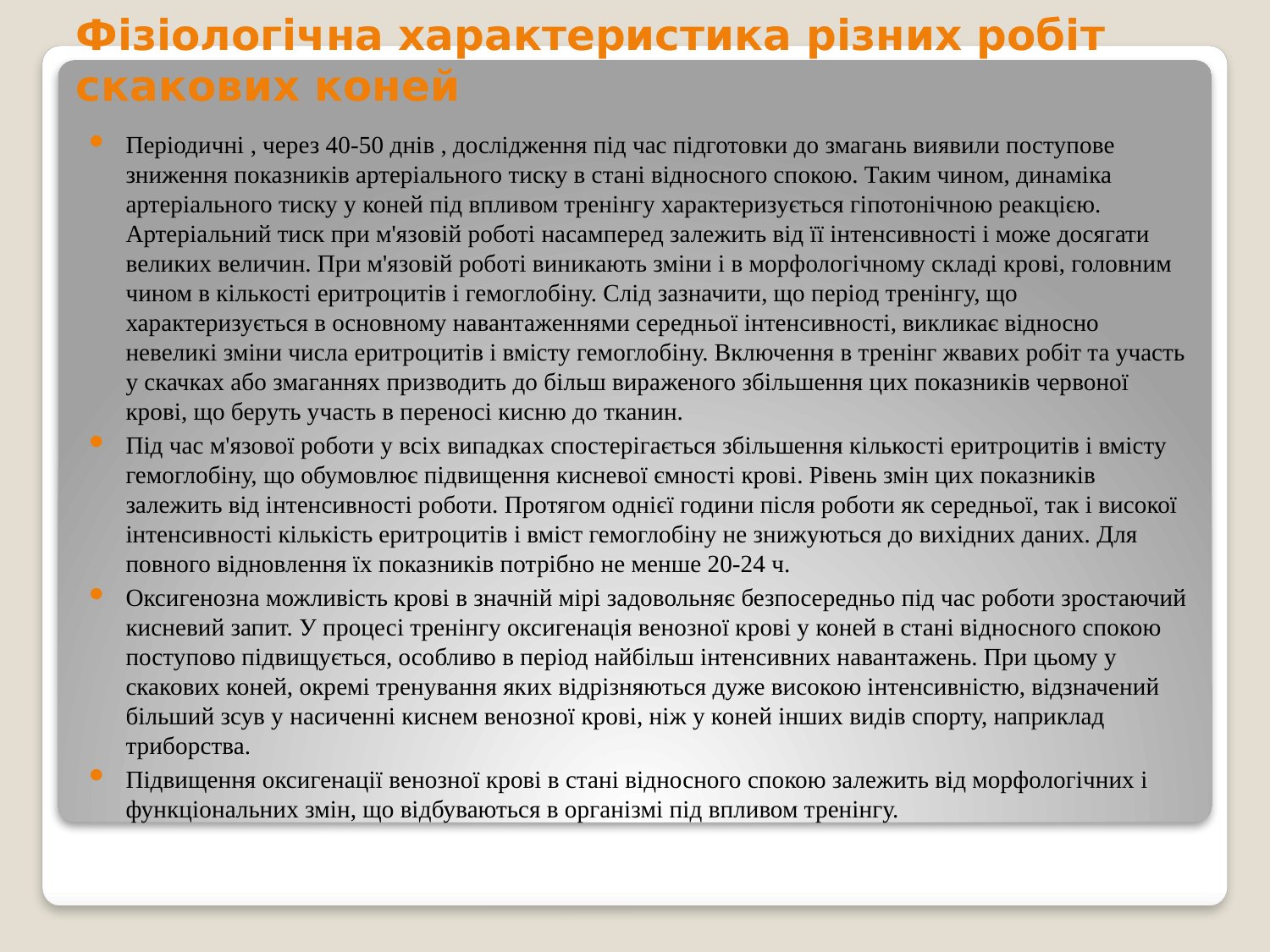

# Фізіологічна характеристика різних робіт скакових коней
Періодичні , через 40-50 днів , дослідження під час підготовки до змагань виявили поступове зниження показників артеріального тиску в стані відносного спокою. Таким чином, динаміка артеріального тиску у коней під впливом тренінгу характеризується гіпотонічною реакцією. Артеріальний тиск при м'язовій роботі насамперед залежить від її інтенсивності і може досягати великих величин. При м'язовій роботі виникають зміни і в морфологічному складі крові, головним чином в кількості еритроцитів і гемоглобіну. Слід зазначити, що період тренінгу, що характеризується в основному навантаженнями середньої інтенсивності, викликає відносно невеликі зміни числа еритроцитів і вмісту гемоглобіну. Включення в тренінг жвавих робіт та участь у скачках або змаганнях призводить до більш вираженого збільшення цих показників червоної крові, що беруть участь в переносі кисню до тканин.
Під час м'язової роботи у всіх випадках спостерігається збільшення кількості еритроцитів і вмісту гемоглобіну, що обумовлює підвищення кисневої ємності крові. Рівень змін цих показників залежить від інтенсивності роботи. Протягом однієї години після роботи як середньої, так і високої інтенсивності кількість еритроцитів і вміст гемоглобіну не знижуються до вихідних даних. Для повного відновлення їх показників потрібно не менше 20-24 ч.
Оксигенозна можливість крові в значній мірі задовольняє безпосередньо під час роботи зростаючий кисневий запит. У процесі тренінгу оксигенація венозної крові у коней в стані відносного спокою поступово підвищується, особливо в період найбільш інтенсивних навантажень. При цьому у скакових коней, окремі тренування яких відрізняються дуже високою інтенсивністю, відзначений більший зсув у насиченні киснем венозної крові, ніж у коней інших видів спорту, наприклад триборства.
Підвищення оксигенації венозної крові в стані відносного спокою залежить від морфологічних і функціональних змін, що відбуваються в організмі під впливом тренінгу.